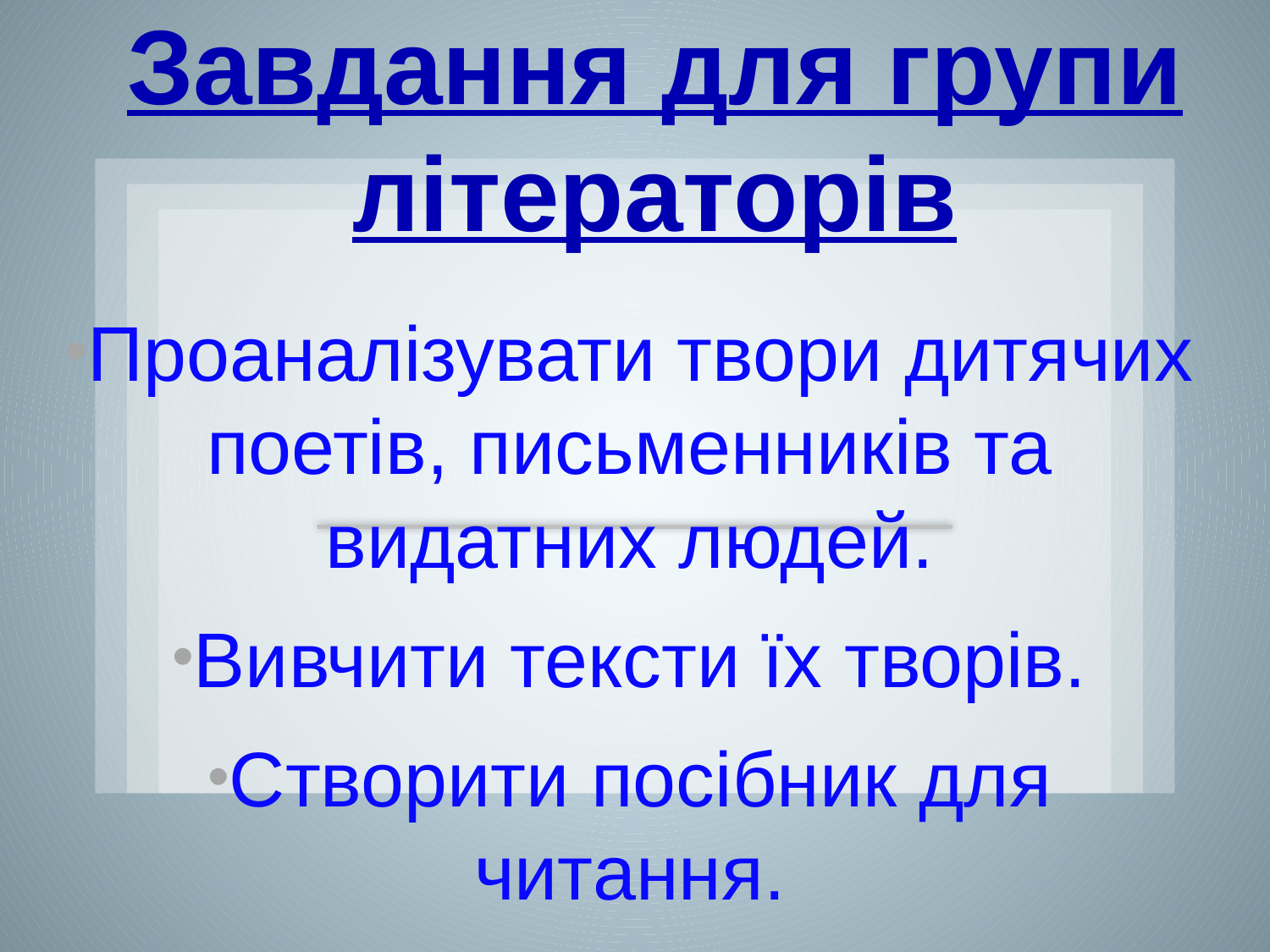

# Завдання для групи літераторів
Проаналізувати твори дитячих поетів, письменників та видатних людей.
Вивчити тексти їх творів.
Створити посібник для читання.